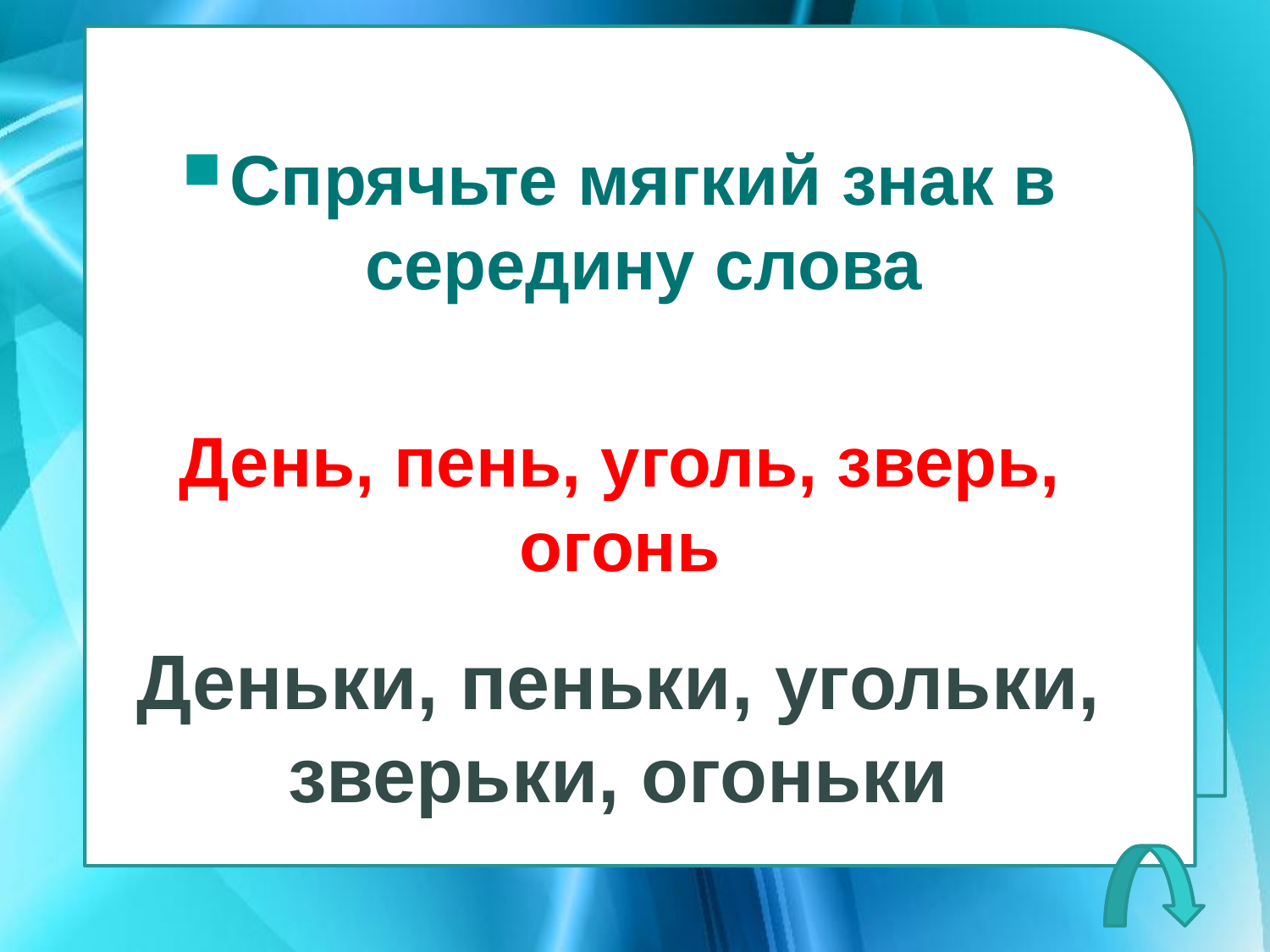

Спрячьте мягкий знак в середину слова

День, пень, уголь, зверь, огонь

Деньки, пеньки, угольки, зверьки, огоньки